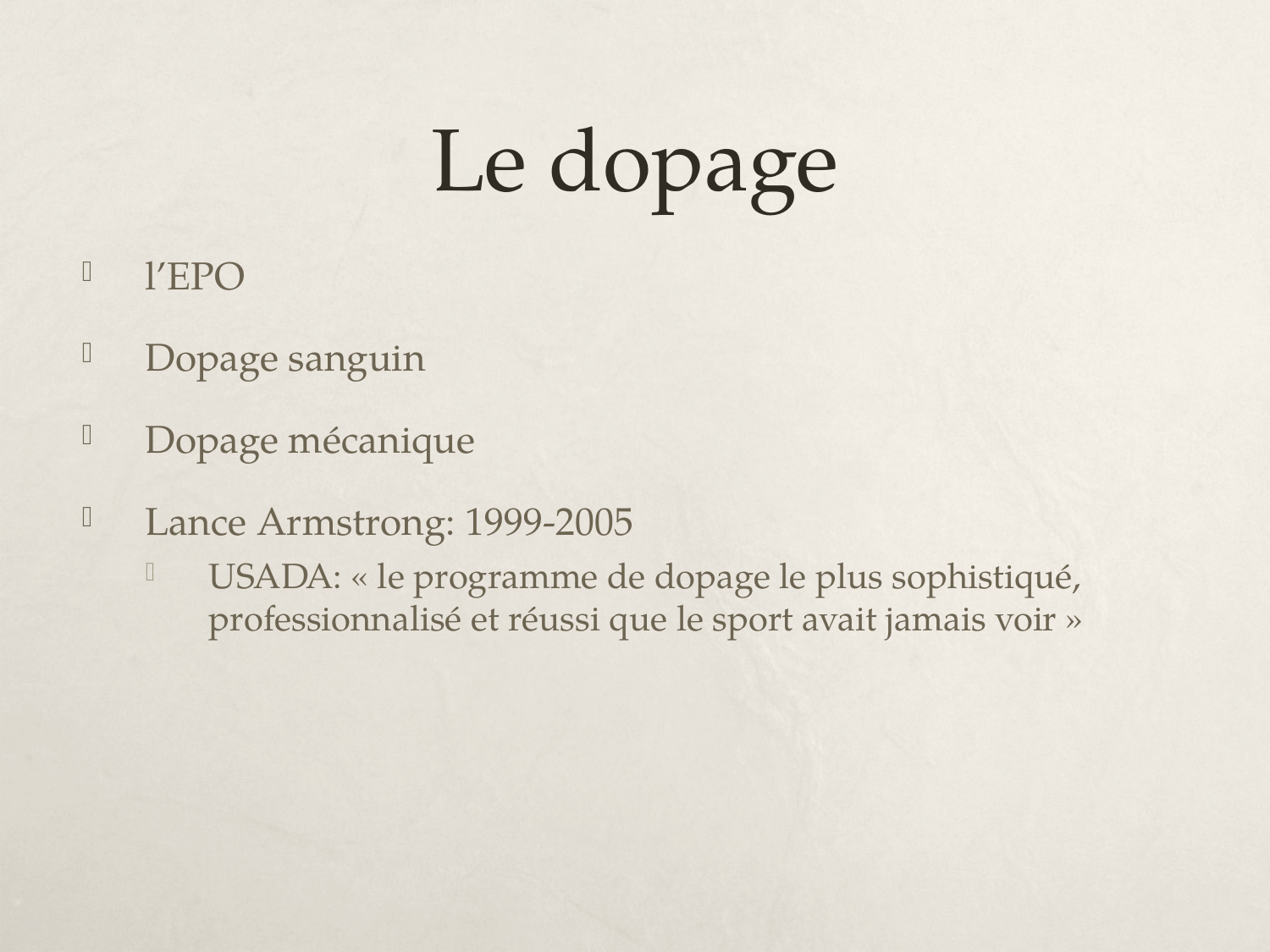

# Le dopage
l’EPO
Dopage sanguin
Dopage mécanique
Lance Armstrong: 1999-2005
USADA: « le programme de dopage le plus sophistiqué, professionnalisé et réussi que le sport avait jamais voir »